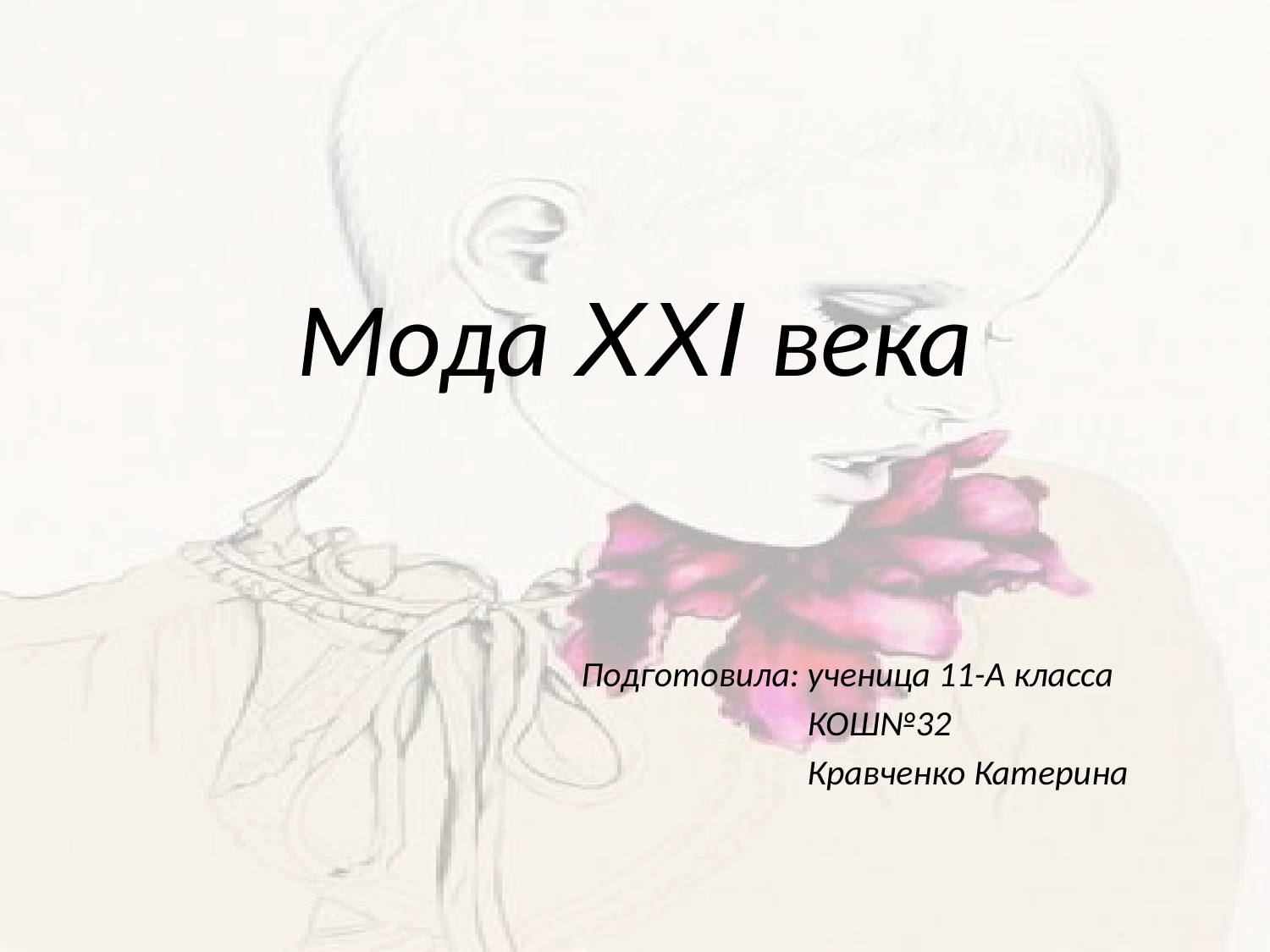

# Мода XXI века
Подготовила: ученица 11-А класса
        КОШ№32
                              Кравченко Катерина